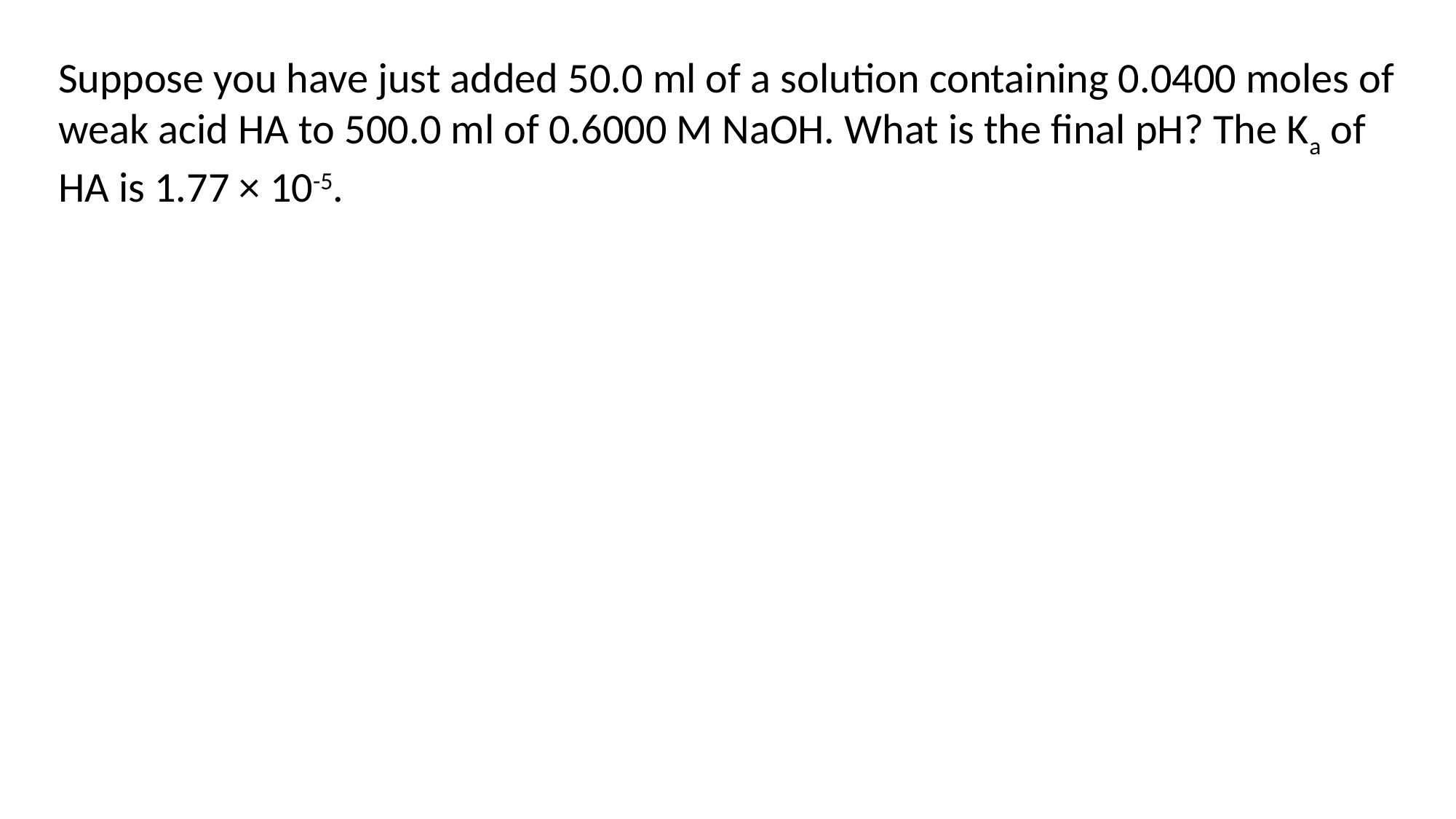

Suppose you have just added 50.0 ml of a solution containing 0.0400 moles of weak acid HA to 500.0 ml of 0.6000 M NaOH. What is the final pH? The Ka of HA is 1.77 × 10-5.